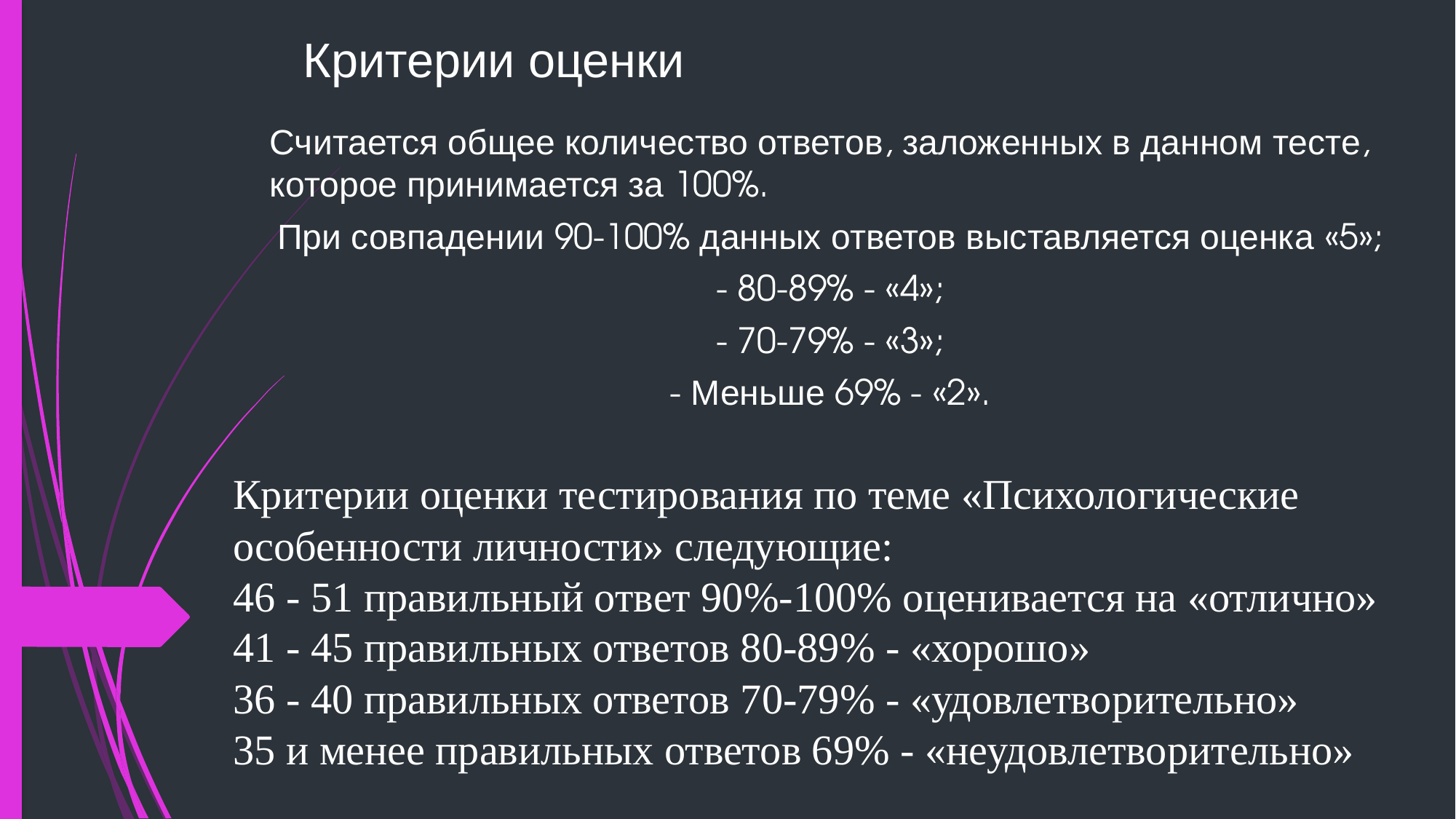

# Критерии оценки
Считается общее количество ответов, заложенных в данном тесте, которое принимается за 100%.
При совпадении 90-100% данных ответов выставляется оценка «5»;
- 80-89% - «4»;
- 70-79% - «3»;
- Меньше 69% - «2».

Критерии оценки тестирования по теме «Психологические особенности личности» следующие:
46 - 51 правильный ответ 90%-100% оценивается на «отлично»
41 - 45 правильных ответов 80-89% - «хорошо»
36 - 40 правильных ответов 70-79% - «удовлетворительно»
35 и менее правильных ответов 69% - «неудовлетворительно»